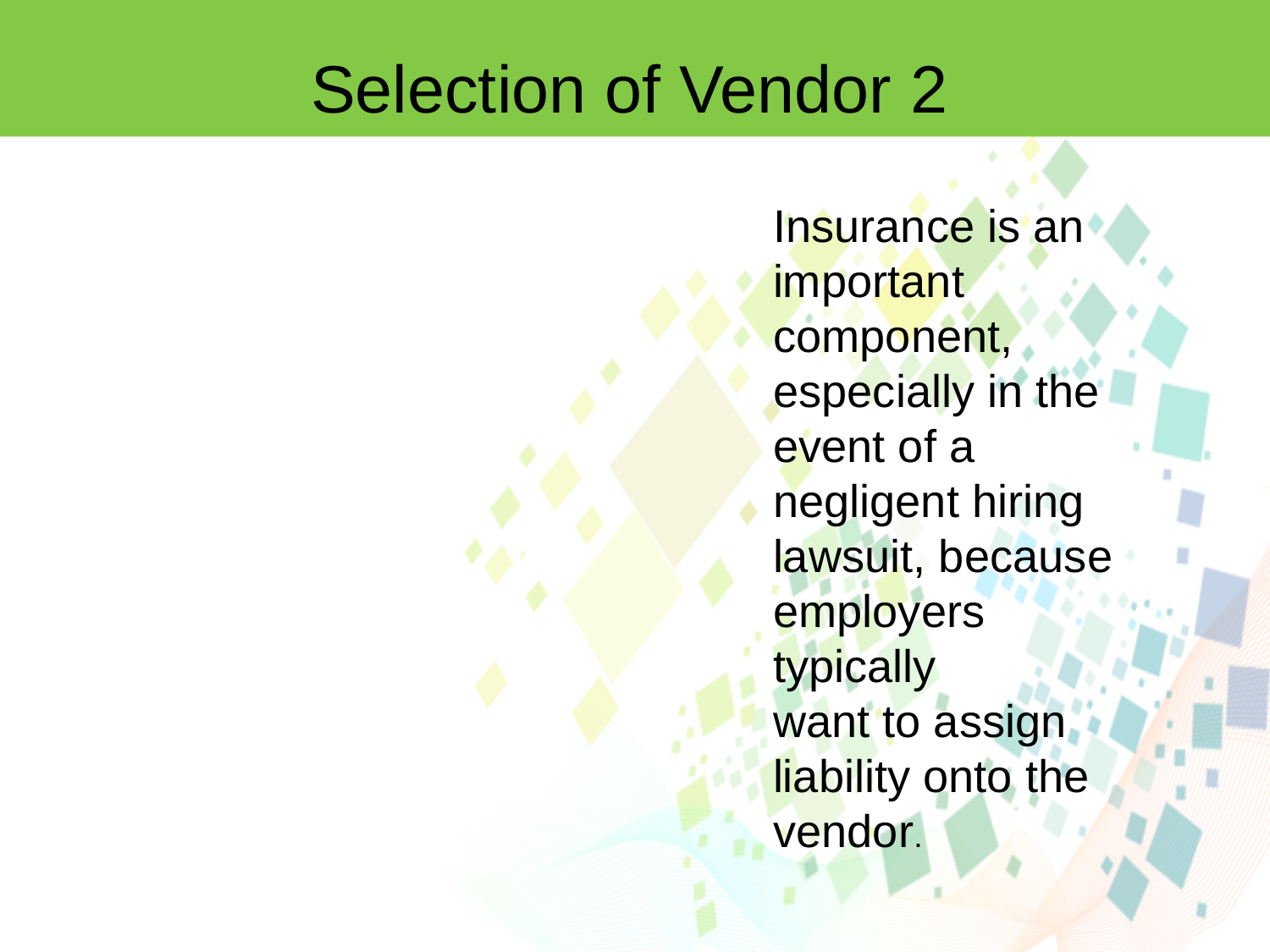

Selection of Vendor 2
Insurance is an important component,
especially in the event of a negligent hiring lawsuit, because employers typically
want to assign liability onto the vendor.